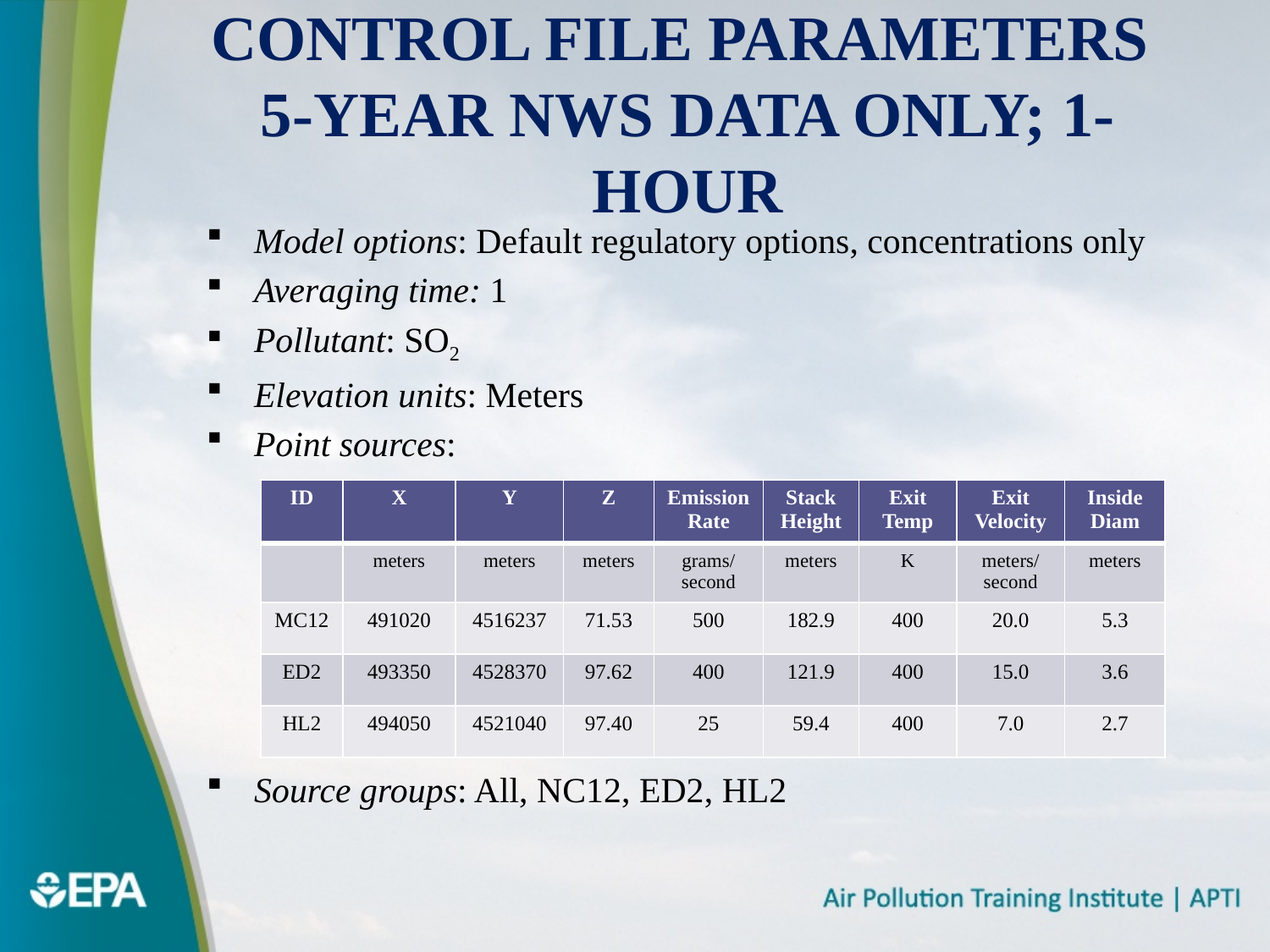

# Control File parameters 5-Year NWS Data only; 1-Hour
Model options: Default regulatory options, concentrations only
Averaging time: 1
Pollutant: SO2
Elevation units: Meters
Point sources:

Source groups: All, NC12, ED2, HL2
| ID | X | Y | Z | Emission Rate | Stack Height | Exit Temp | Exit Velocity | Inside Diam |
| --- | --- | --- | --- | --- | --- | --- | --- | --- |
|  | meters | meters | meters | grams/ second | meters | K | meters/ second | meters |
| MC12 | 491020 | 4516237 | 71.53 | 500 | 182.9 | 400 | 20.0 | 5.3 |
| ED2 | 493350 | 4528370 | 97.62 | 400 | 121.9 | 400 | 15.0 | 3.6 |
| HL2 | 494050 | 4521040 | 97.40 | 25 | 59.4 | 400 | 7.0 | 2.7 |